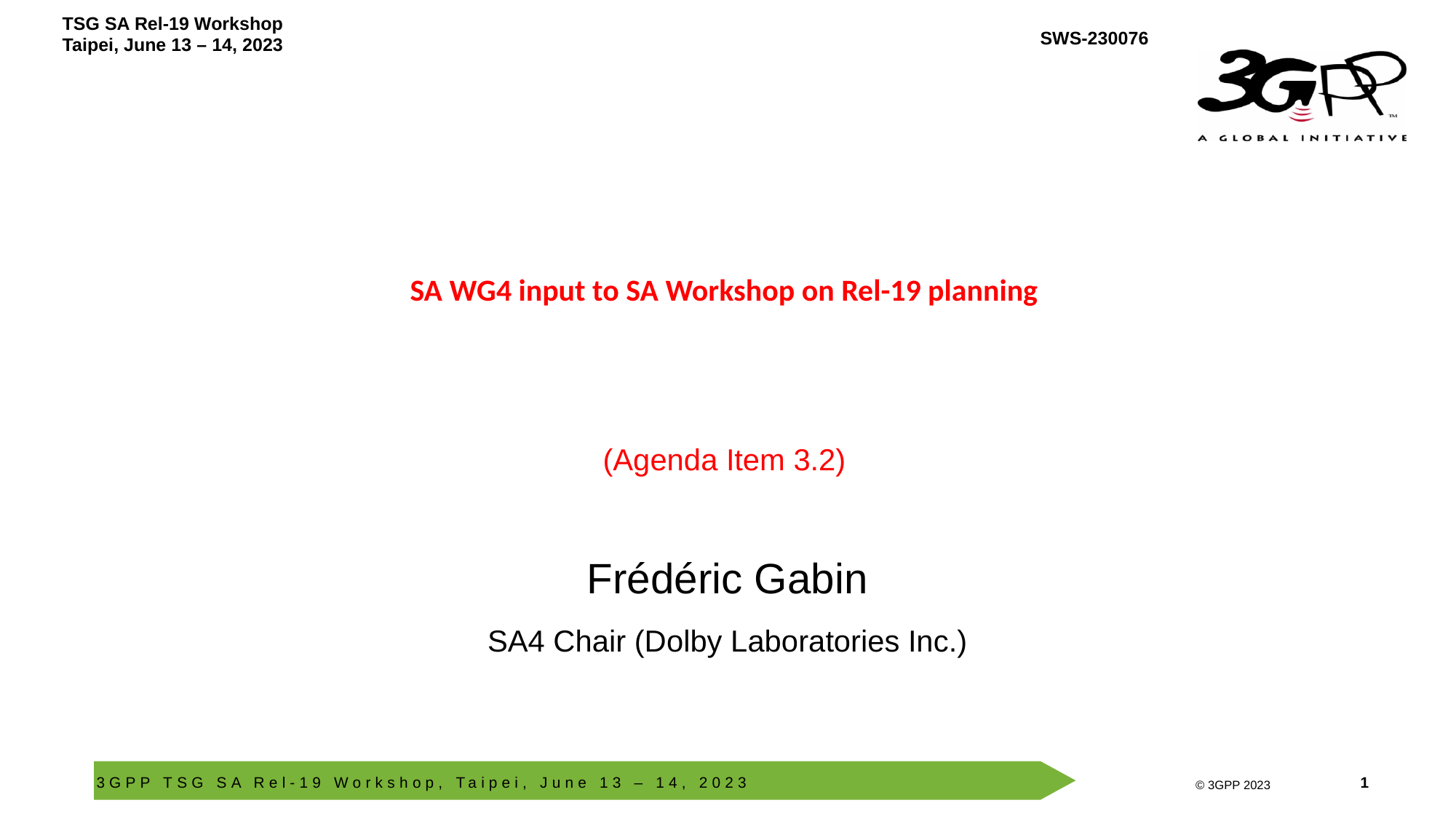

# SA WG4 input to SA Workshop on Rel-19 planning
(Agenda Item 3.2)

Frédéric Gabin

SA4 Chair (Dolby Laboratories Inc.)